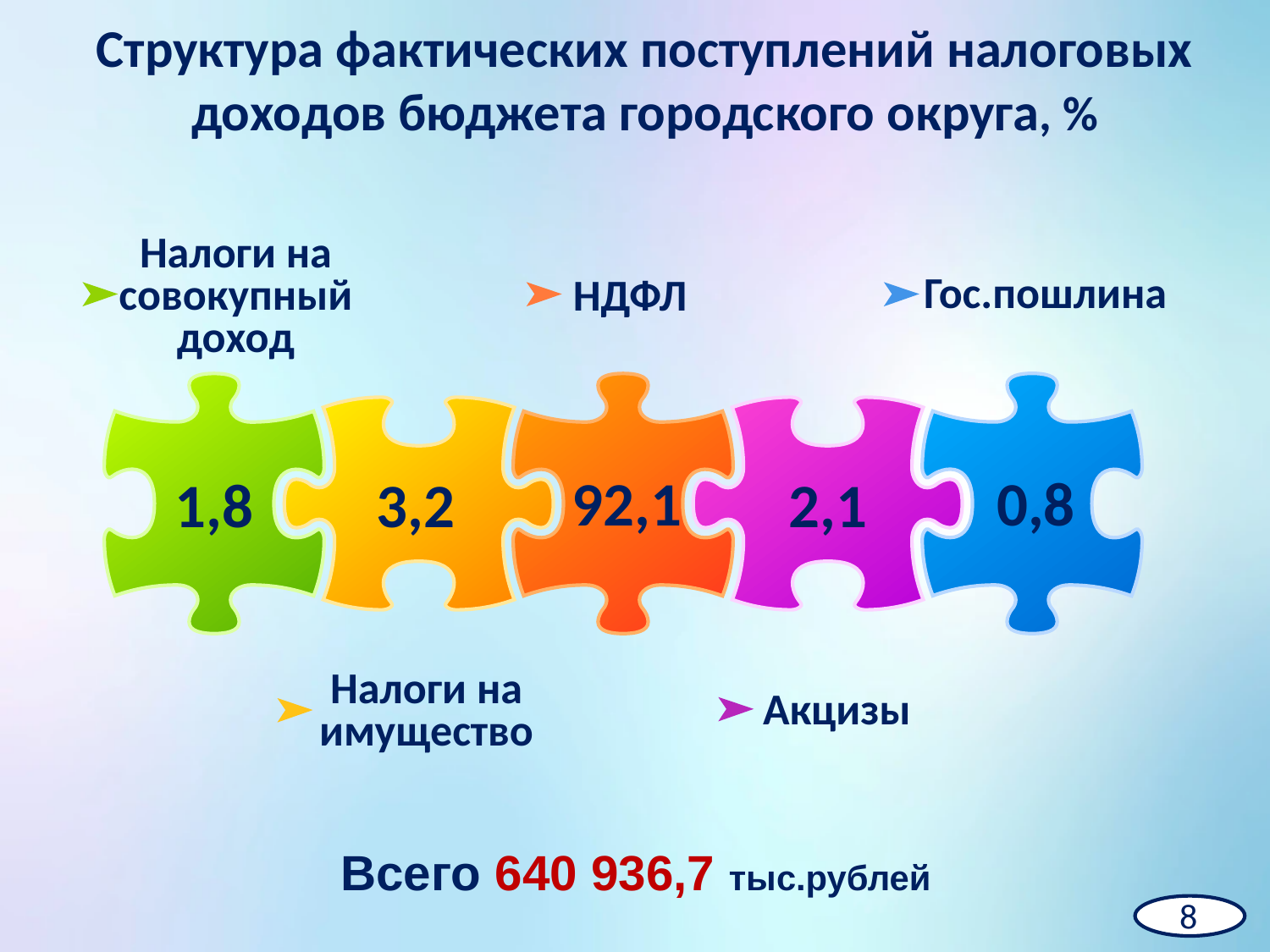

Структура фактических поступлений налоговых доходов бюджета городского округа, %
Налоги на совокупный доход
НДФЛ
Гос.пошлина

0,8
92,1
3,2
1,8
2,1
Налоги на имущество
Акцизы
Всего 640 936,7 тыс.рублей
8